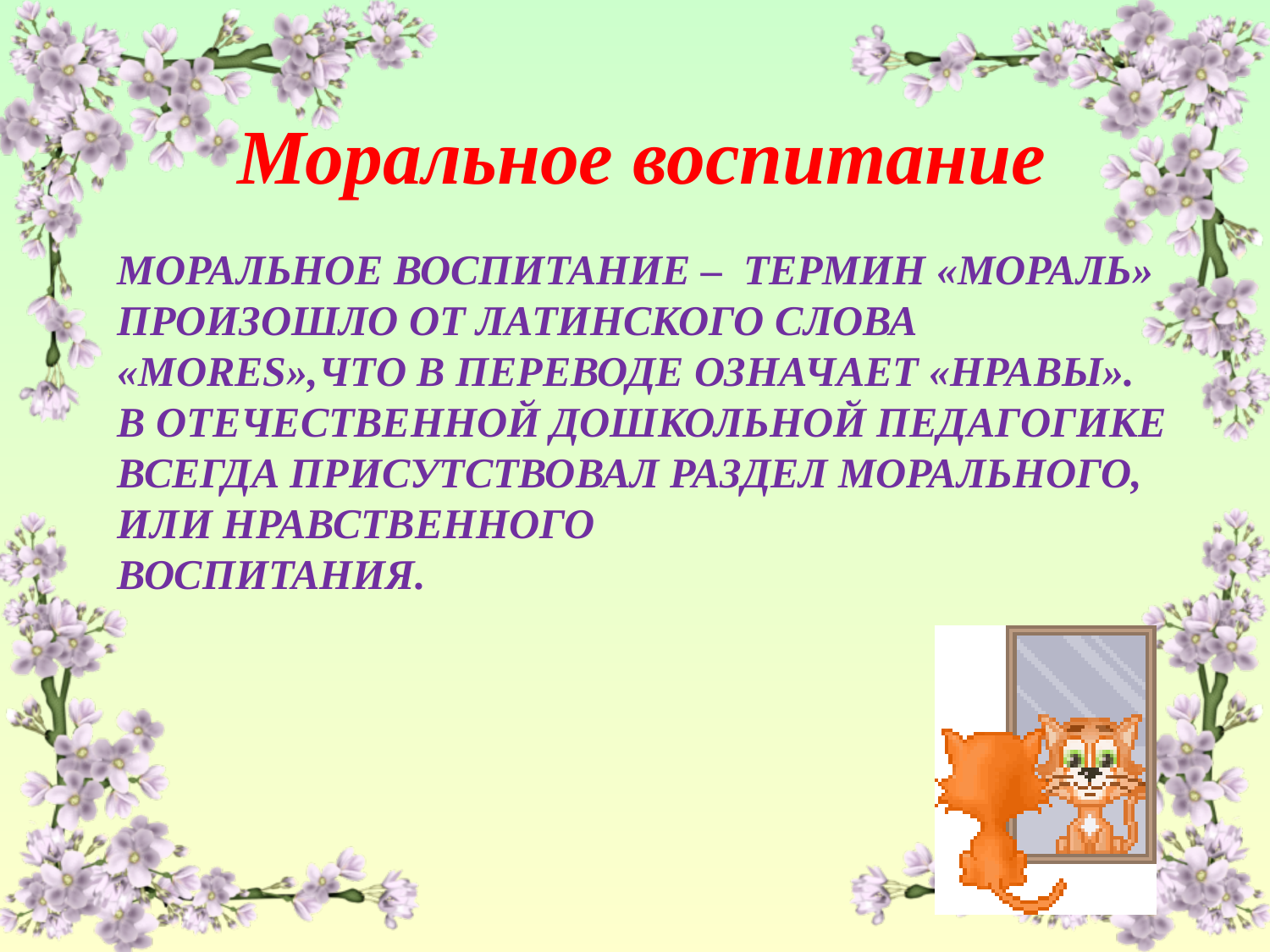

Моральное воспитание
# Моральное воспитание –  Термин «Мораль» произошло от латинского слова «mores»,что в переводе означает «нравы». В отечественной дошкольной педагогике всегда присутствовал раздел морального, или нравственного воспитания.